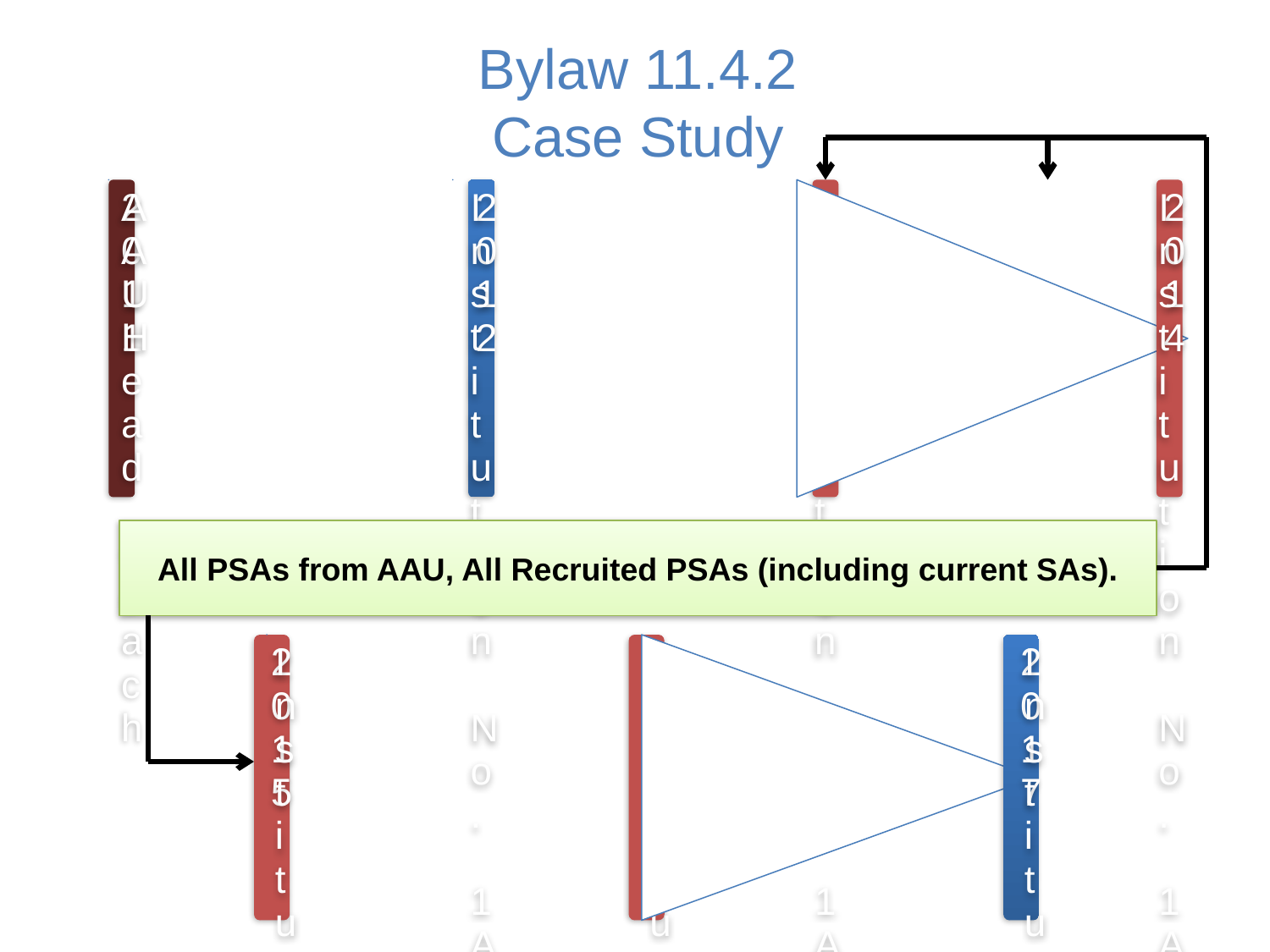

# Bylaw 11.4.2 Case Study
AAU
All PSAs from AAU, All Recruited PSAs (including current SAs).